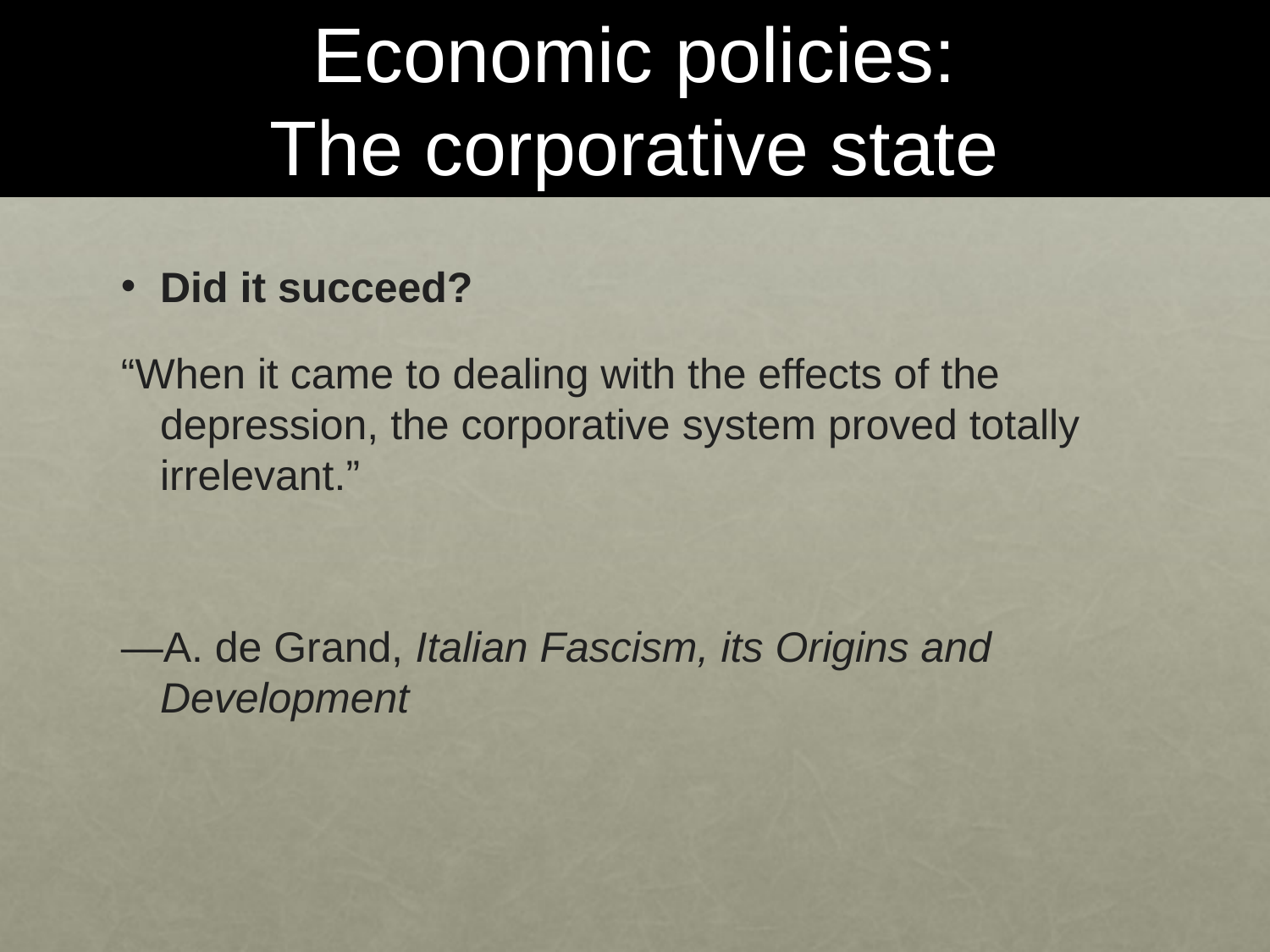

# Economic policies: The corporative state
Did it succeed?
“When it came to dealing with the effects of the depression, the corporative system proved totally irrelevant.”

—A. de Grand, Italian Fascism, its Origins and Development